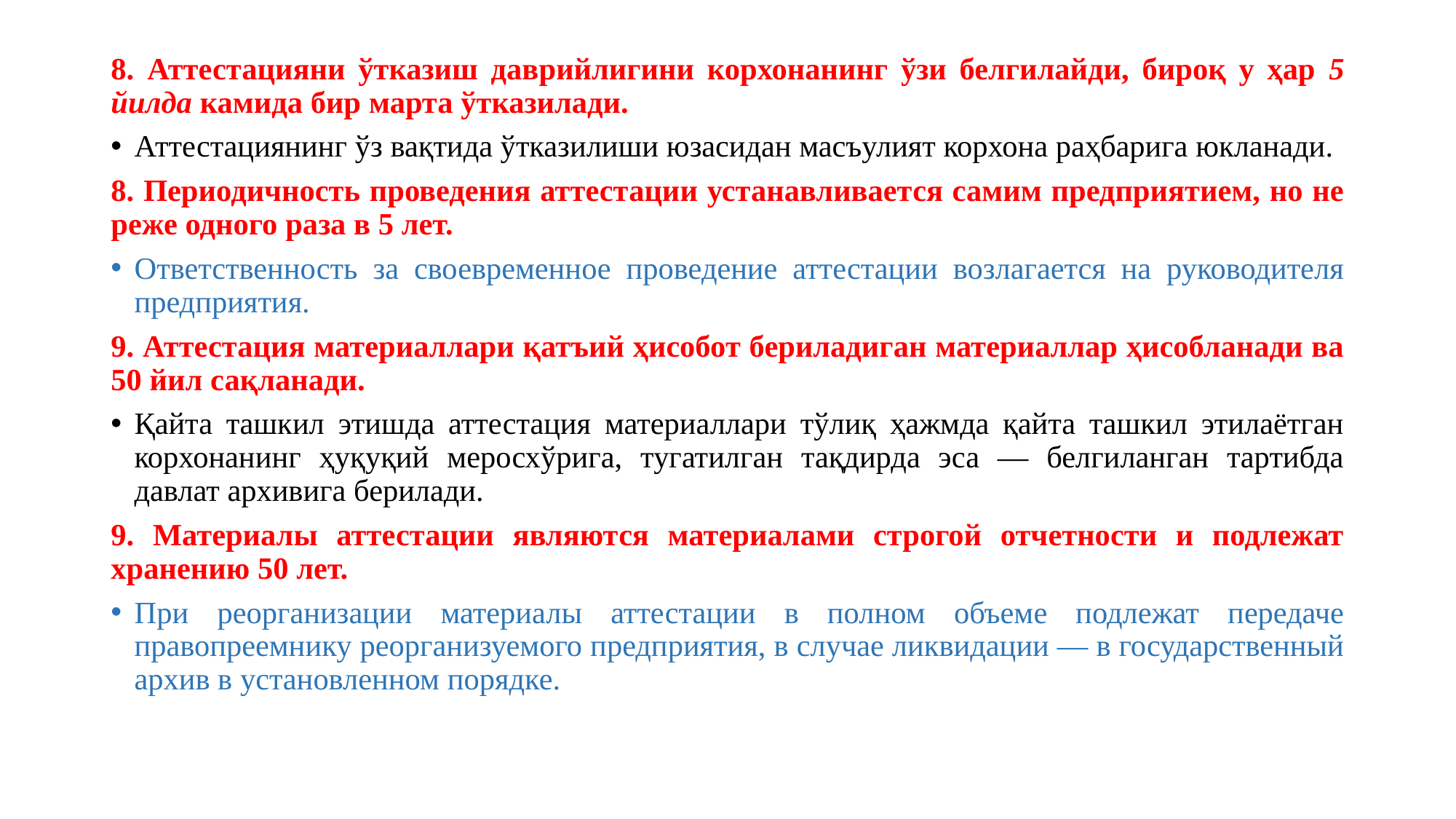

8. Аттестацияни ўтказиш даврийлигини корхонанинг ўзи белгилайди, бироқ у ҳар 5 йилда камида бир марта ўтказилади.
Аттестациянинг ўз вақтида ўтказилиши юзасидан масъулият корхона раҳбарига юкланади.
8. Периодичность проведения аттестации устанавливается самим предприятием, но не реже одного раза в 5 лет.
Ответственность за своевременное проведение аттестации возлагается на руководителя предприятия.
9. Аттестация материаллари қатъий ҳисобот бериладиган материаллар ҳисобланади ва 50 йил сақланади.
Қайта ташкил этишда аттестация материаллари тўлиқ ҳажмда қайта ташкил этилаётган корхонанинг ҳуқуқий меросхўрига, тугатилган тақдирда эса — белгиланган тартибда давлат архивига берилади.
9. Материалы аттестации являются материалами строгой отчетности и подлежат хранению 50 лет.
При реорганизации материалы аттестации в полном объеме подлежат передаче правопреемнику реорганизуемого предприятия, в случае ликвидации — в государственный архив в установленном порядке.